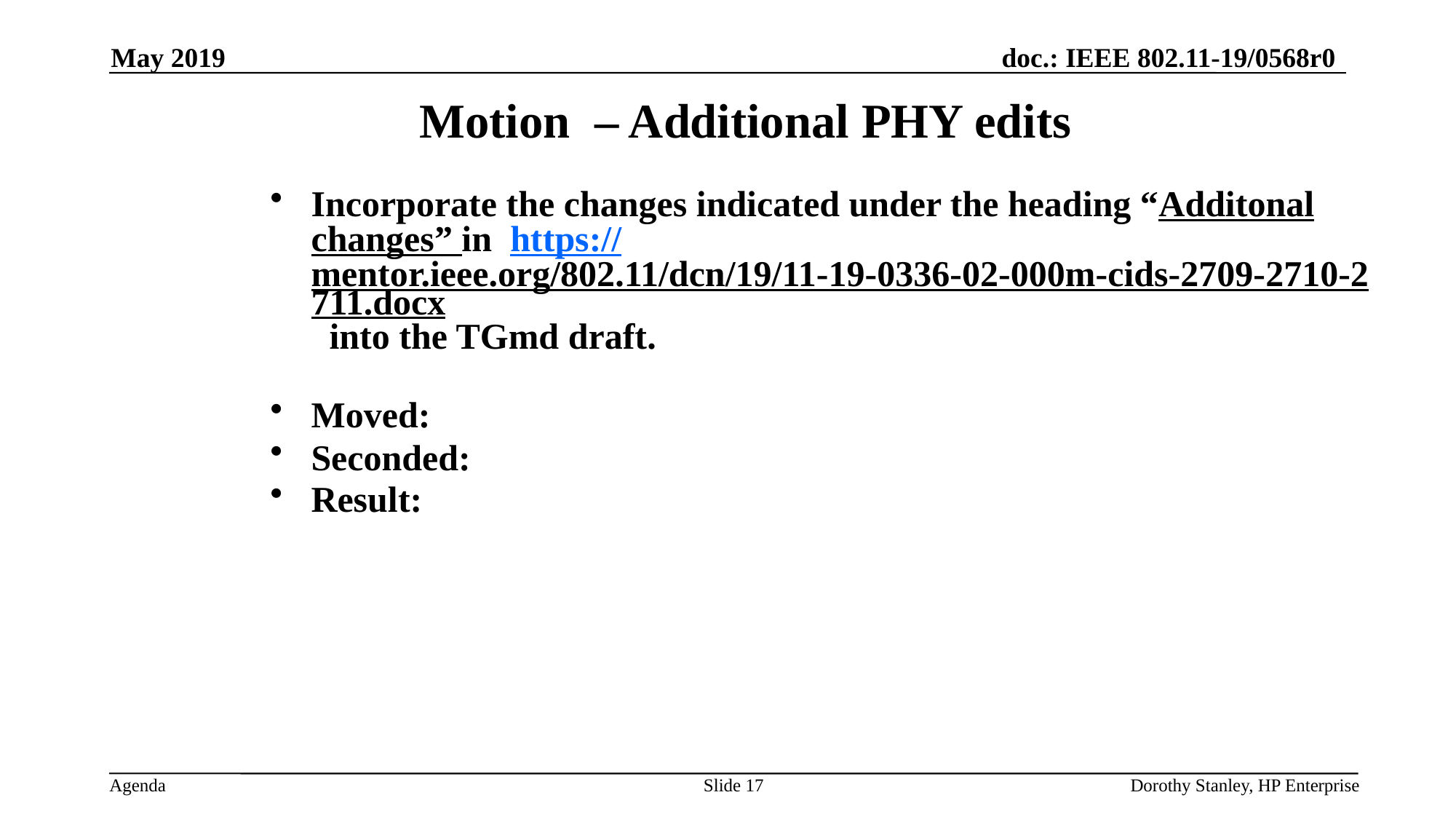

May 2019
Motion  – Additional PHY edits
Incorporate the changes indicated under the heading “Additonal changes” in  https://mentor.ieee.org/802.11/dcn/19/11-19-0336-02-000m-cids-2709-2710-2711.docx  into the TGmd draft.
Moved:
Seconded:
Result:

Slide 17
Dorothy Stanley, HP Enterprise